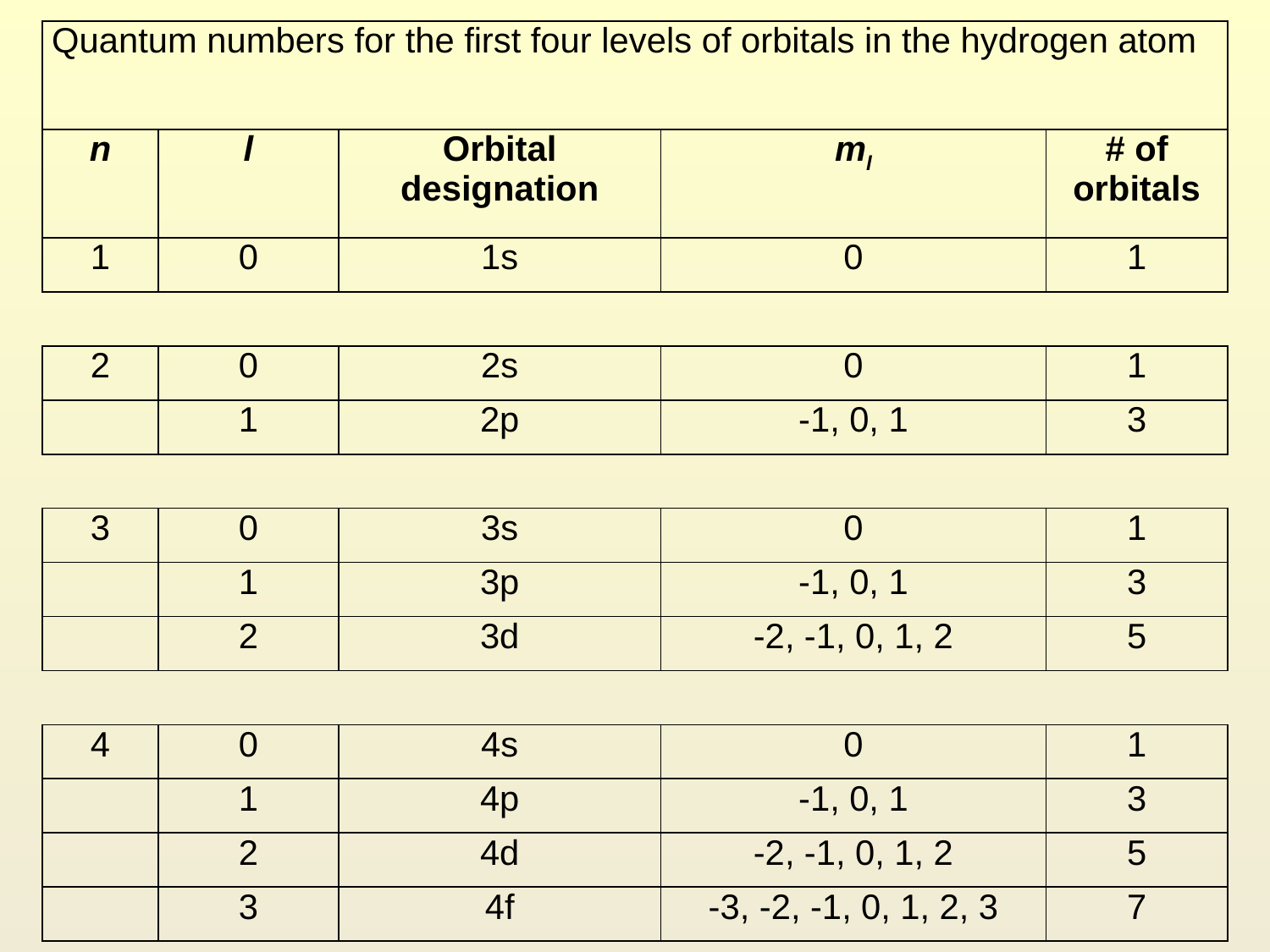

| Quantum numbers for the first four levels of orbitals in the hydrogen atom |  |  |  |  |
| --- | --- | --- | --- | --- |
| n | l | Orbital designation | ml | # of orbitals |
| 1 | 0 | 1s | 0 | 1 |
|  |  |  |  |  |
| 2 | 0 | 2s | 0 | 1 |
|  | 1 | 2p | -1, 0, 1 | 3 |
|  |  |  |  |  |
| 3 | 0 | 3s | 0 | 1 |
|  | 1 | 3p | -1, 0, 1 | 3 |
|  | 2 | 3d | -2, -1, 0, 1, 2 | 5 |
|  |  |  |  |  |
| 4 | 0 | 4s | 0 | 1 |
|  | 1 | 4p | -1, 0, 1 | 3 |
|  | 2 | 4d | -2, -1, 0, 1, 2 | 5 |
|  | 3 | 4f | -3, -2, -1, 0, 1, 2, 3 | 7 |